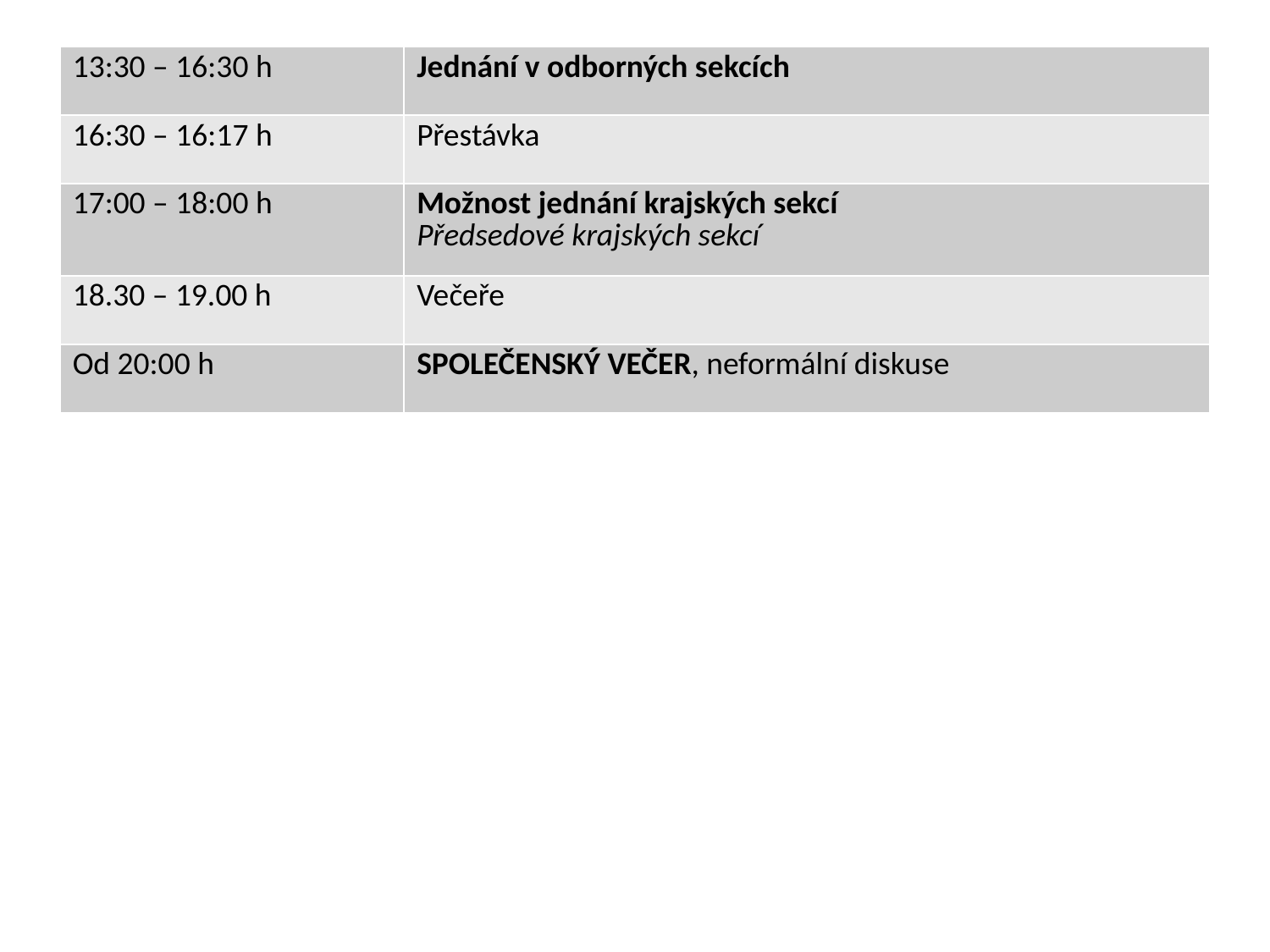

| 13:30 – 16:30 h | Jednání v odborných sekcích |
| --- | --- |
| 16:30 – 16:17 h | Přestávka |
| 17:00 – 18:00 h | Možnost jednání krajských sekcí Předsedové krajských sekcí |
| 18.30 – 19.00 h | Večeře |
| Od 20:00 h | SPOLEČENSKÝ VEČER, neformální diskuse |
# Odpolední blok jednání